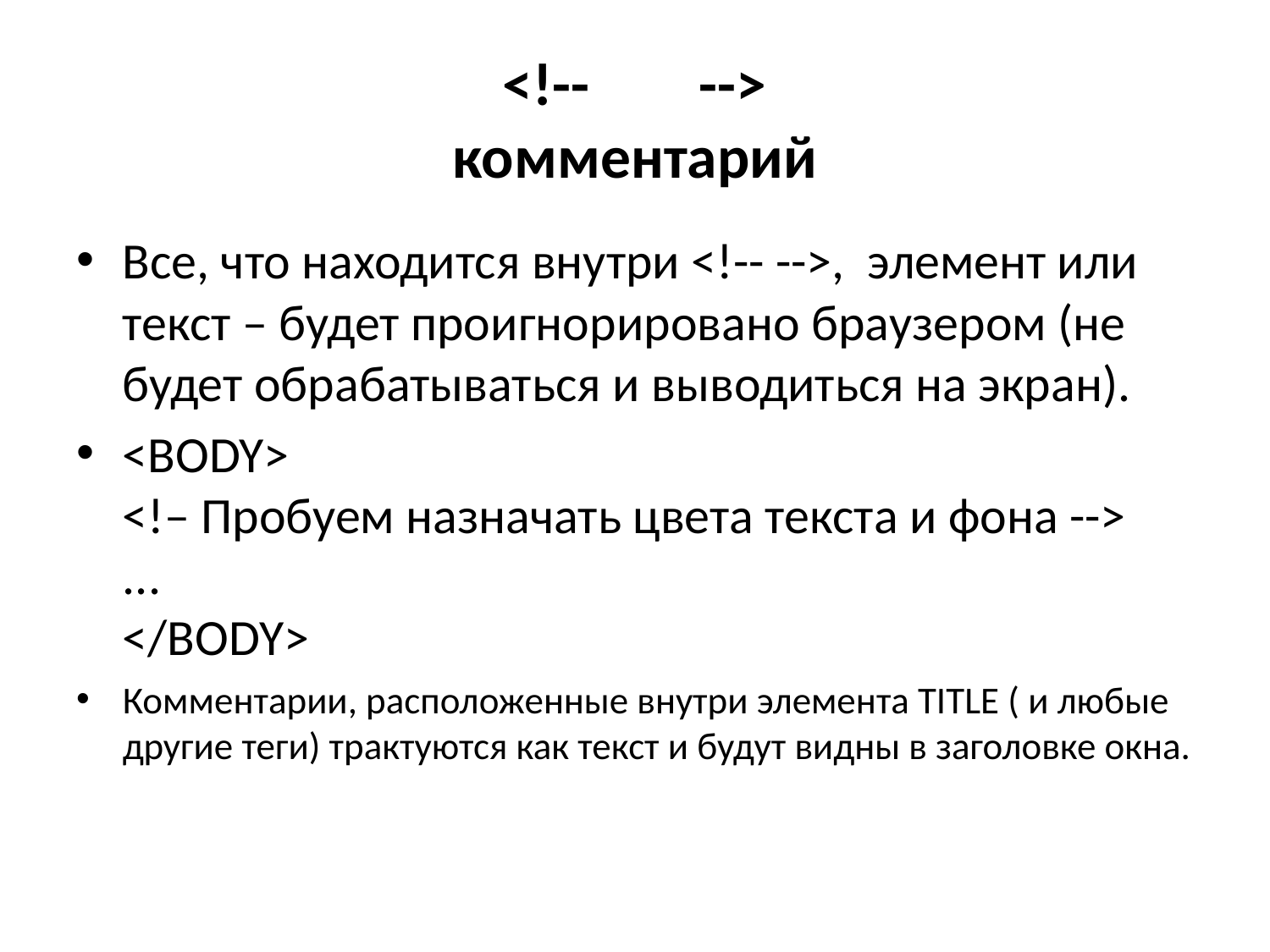

# <!--        --> комментарий
Все, что находится внутри <!-- -->,  элемент или текст – будет проигнорировано браузером (не будет обрабатываться и выводиться на экран).
<BODY>
<!– Пробуем назначать цвета текста и фона -->
...
</BODY>
Комментарии, расположенные внутри элемента TITLE ( и любые другие теги) трактуются как текст и будут видны в заголовке окна.